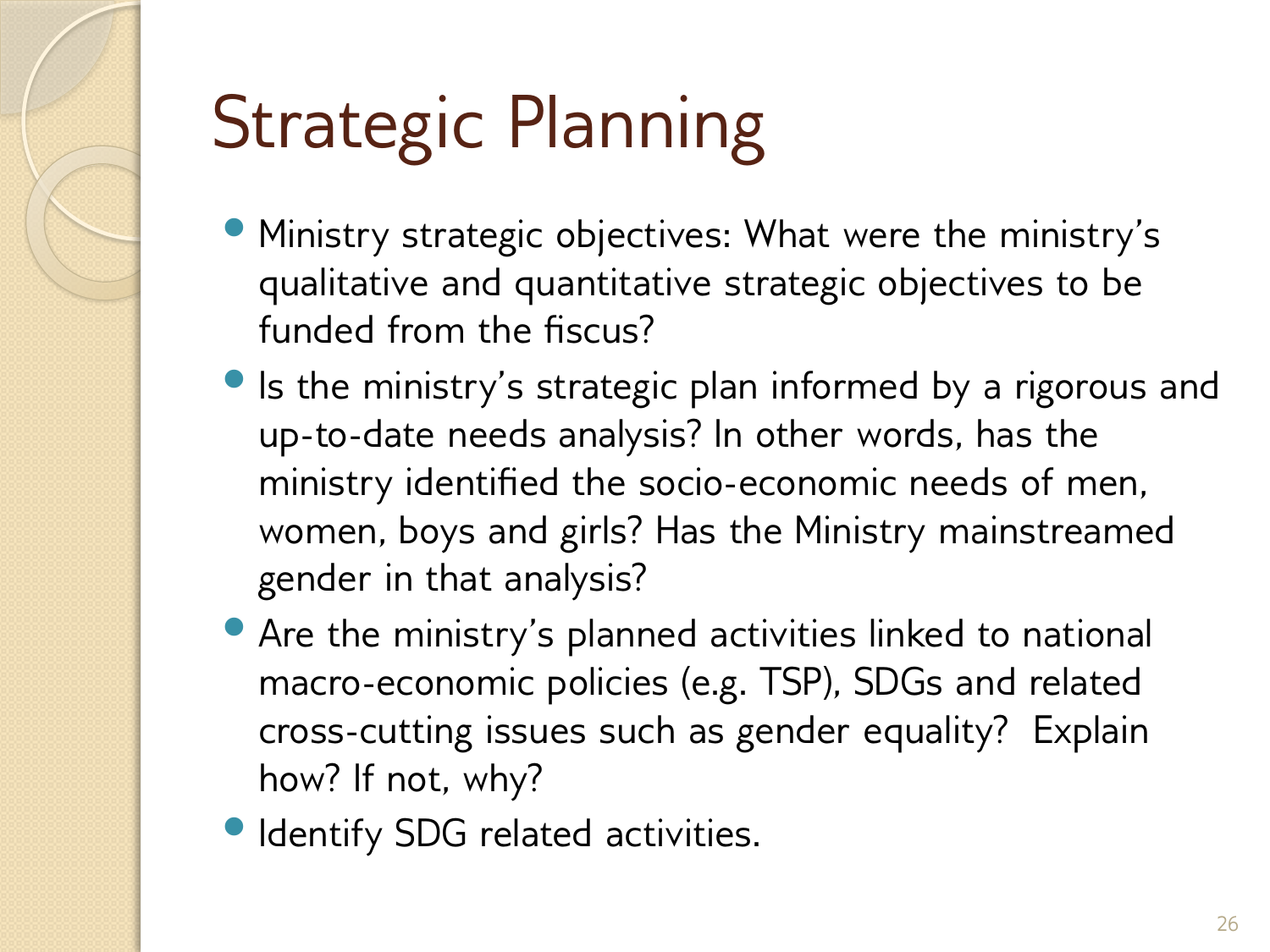

# Strategic Planning
Ministry strategic objectives: What were the ministry’s qualitative and quantitative strategic objectives to be funded from the fiscus?
Is the ministry’s strategic plan informed by a rigorous and up-to-date needs analysis? In other words, has the ministry identified the socio-economic needs of men, women, boys and girls? Has the Ministry mainstreamed gender in that analysis?
Are the ministry’s planned activities linked to national macro-economic policies (e.g. TSP), SDGs and related cross-cutting issues such as gender equality?  Explain how? If not, why?
Identify SDG related activities.

26